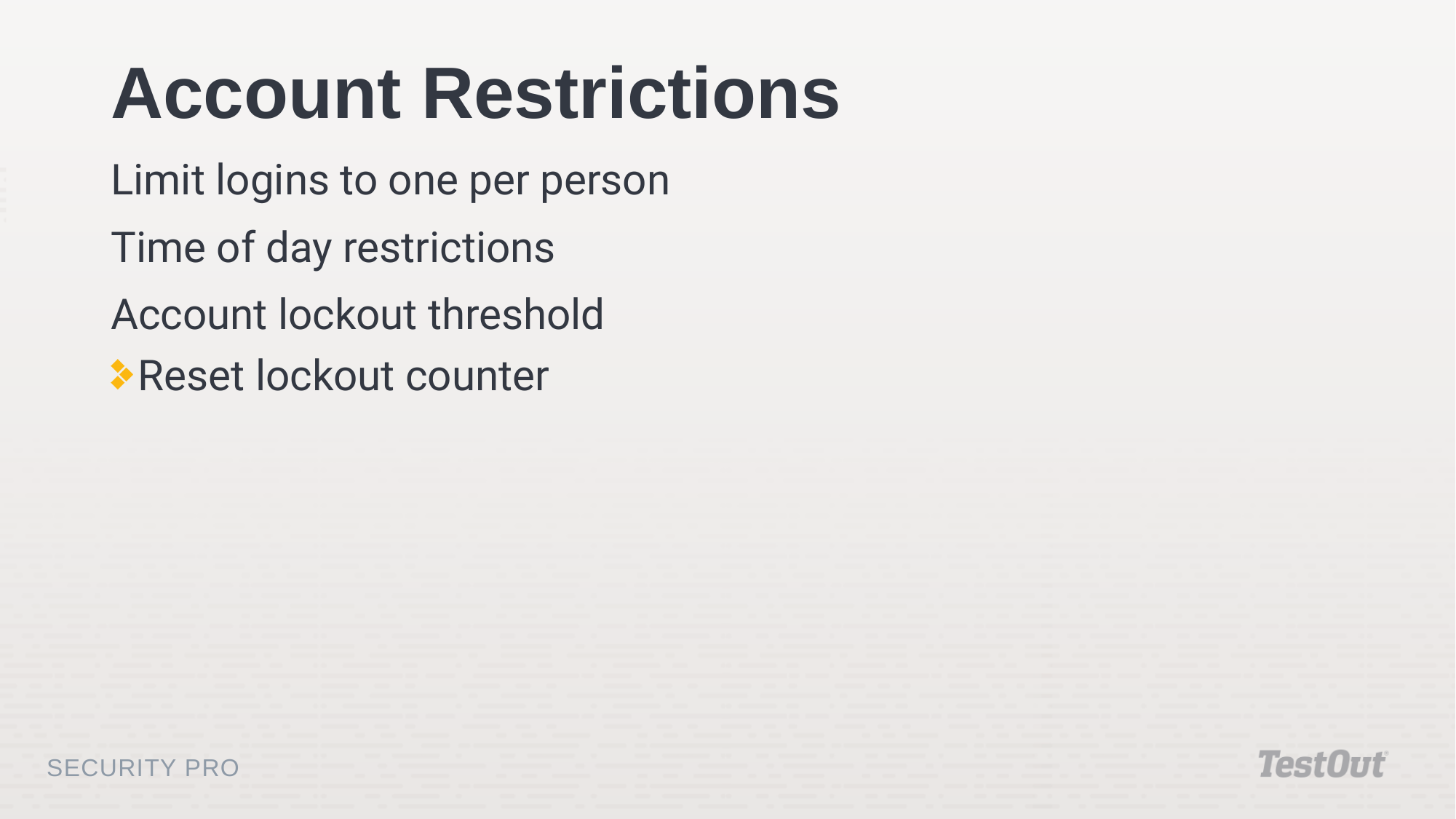

# Account Restrictions
Limit logins to one per person
Time of day restrictions
Account lockout threshold
Reset lockout counter
Security Pro